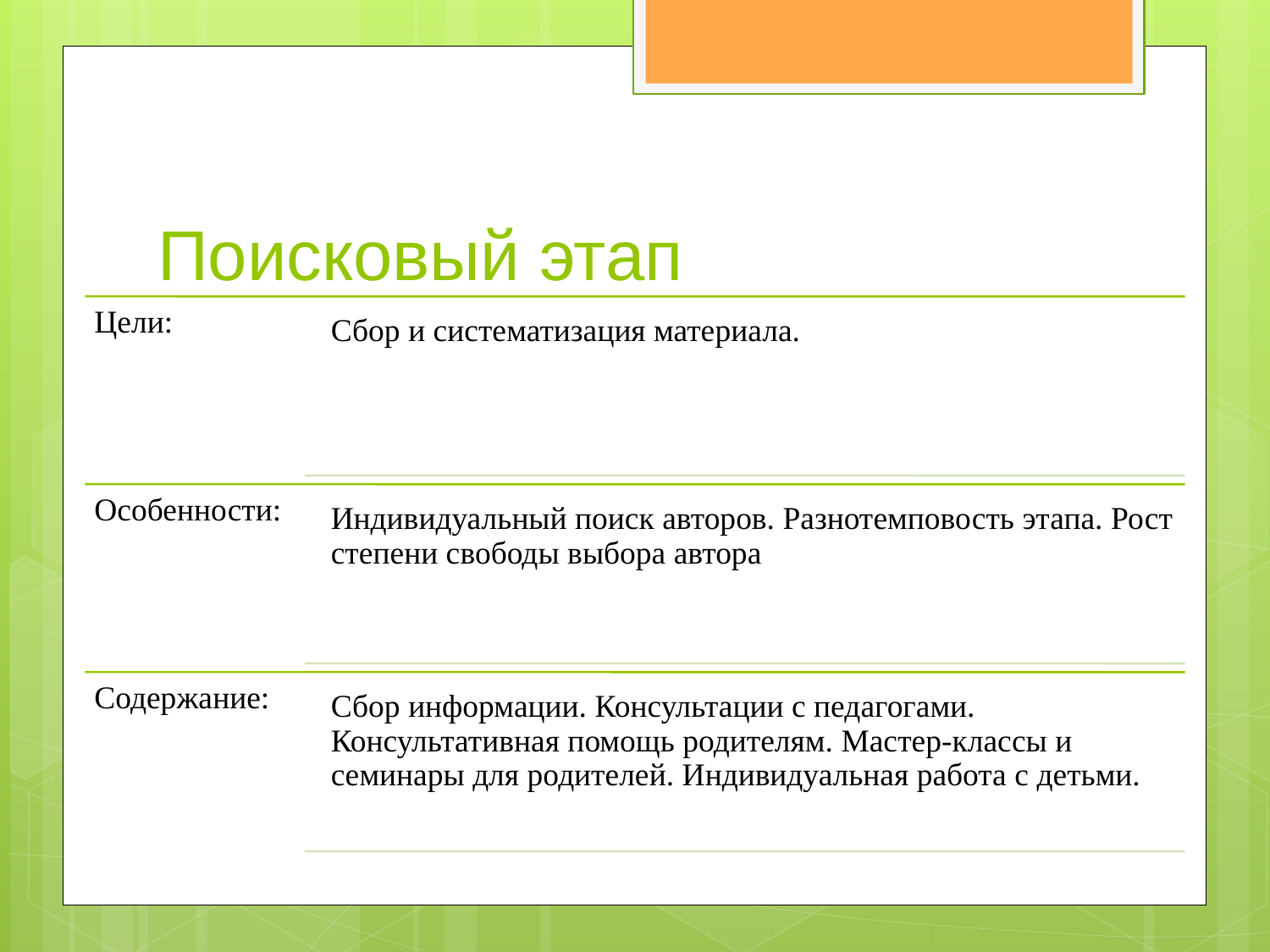

# Поисковый этап
Цели:
Сбор и систематизация материала.
Особенности:
Индивидуальный поиск авторов. Разнотемповость этапа. Рост степени свободы выбора автора
Содержание:
Сбор информации. Консультации с педагогами. Консультативная помощь родителям. Мастер-классы и семинары для родителей. Индивидуальная работа с детьми.